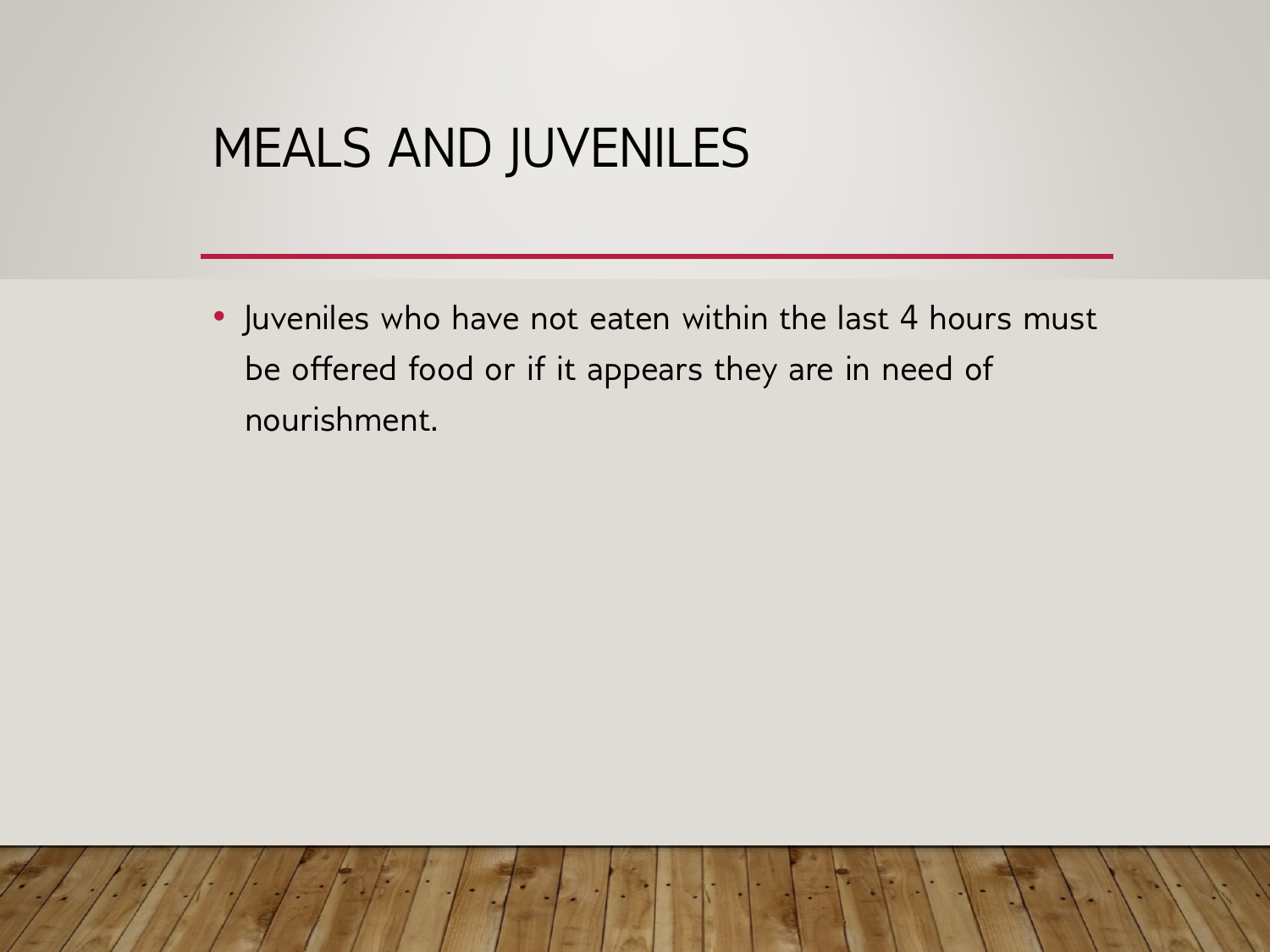

# MEALS AND JUVENILES
Juveniles who have not eaten within the last 4 hours must be offered food or if it appears they are in need of nourishment.